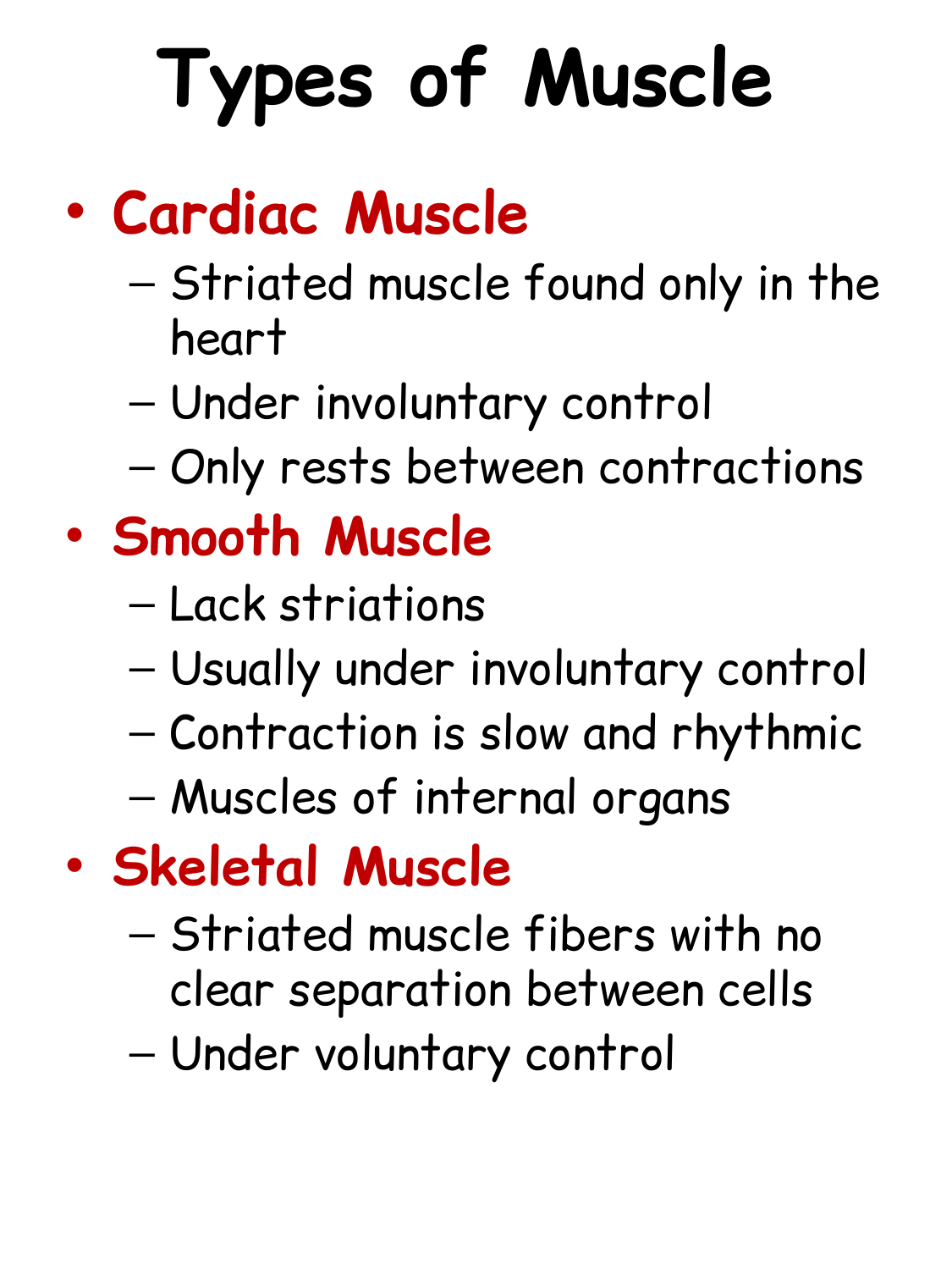

# Types of Muscle
Cardiac Muscle
Striated muscle found only in the heart
Under involuntary control
Only rests between contractions
Smooth Muscle
Lack striations
Usually under involuntary control
Contraction is slow and rhythmic
Muscles of internal organs
Skeletal Muscle
Striated muscle fibers with no clear separation between cells
Under voluntary control